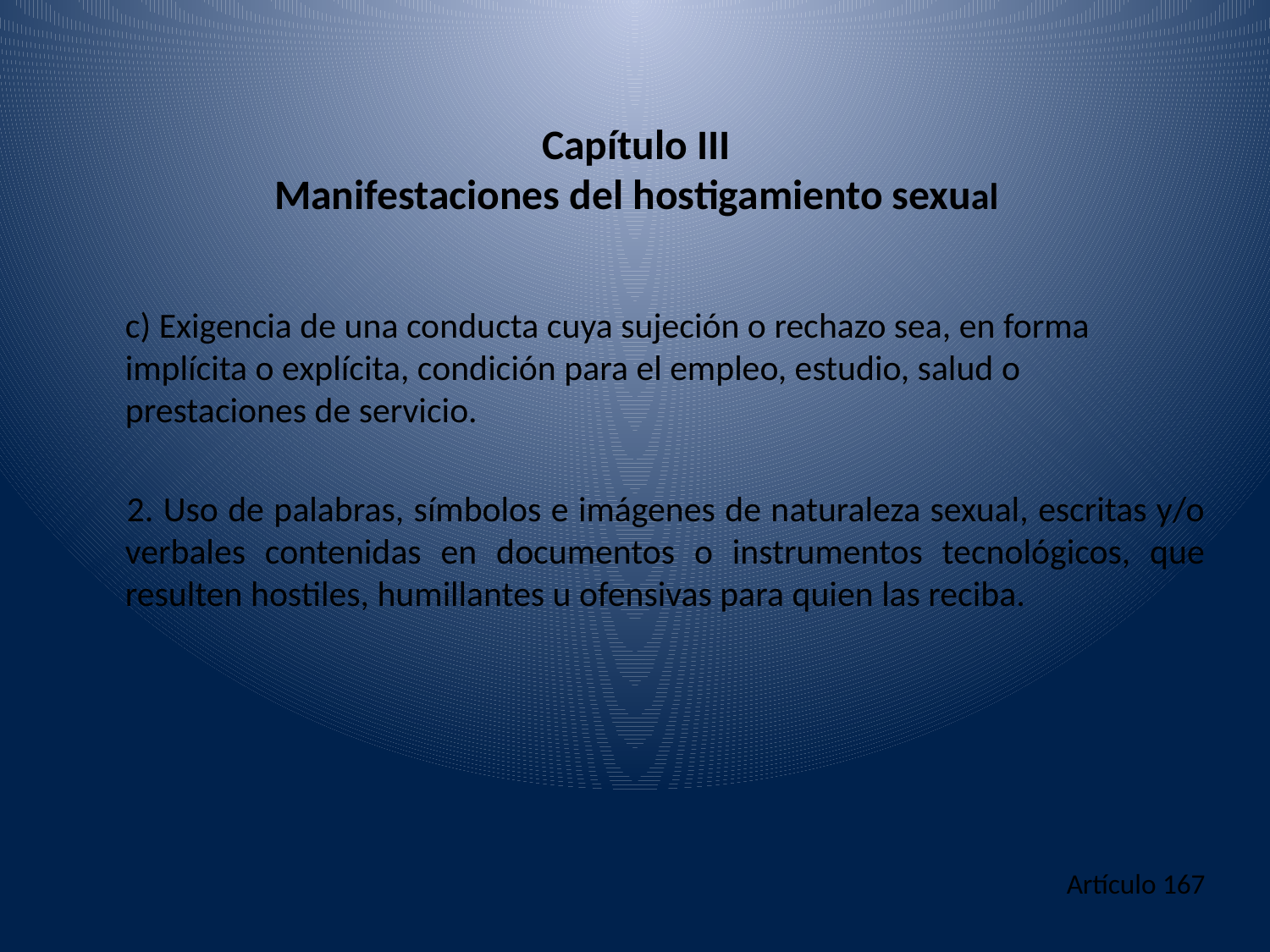

# Capítulo III Manifestaciones del hostigamiento sexual
c) Exigencia de una conducta cuya sujeción o rechazo sea, en forma implícita o explícita, condición para el empleo, estudio, salud o prestaciones de servicio.

    2. Uso de palabras, símbolos e imágenes de naturaleza sexual, escritas y/o verbales contenidas en documentos o instrumentos tecnológicos, que resulten hostiles, humillantes u ofensivas para quien las reciba.

Artículo 167